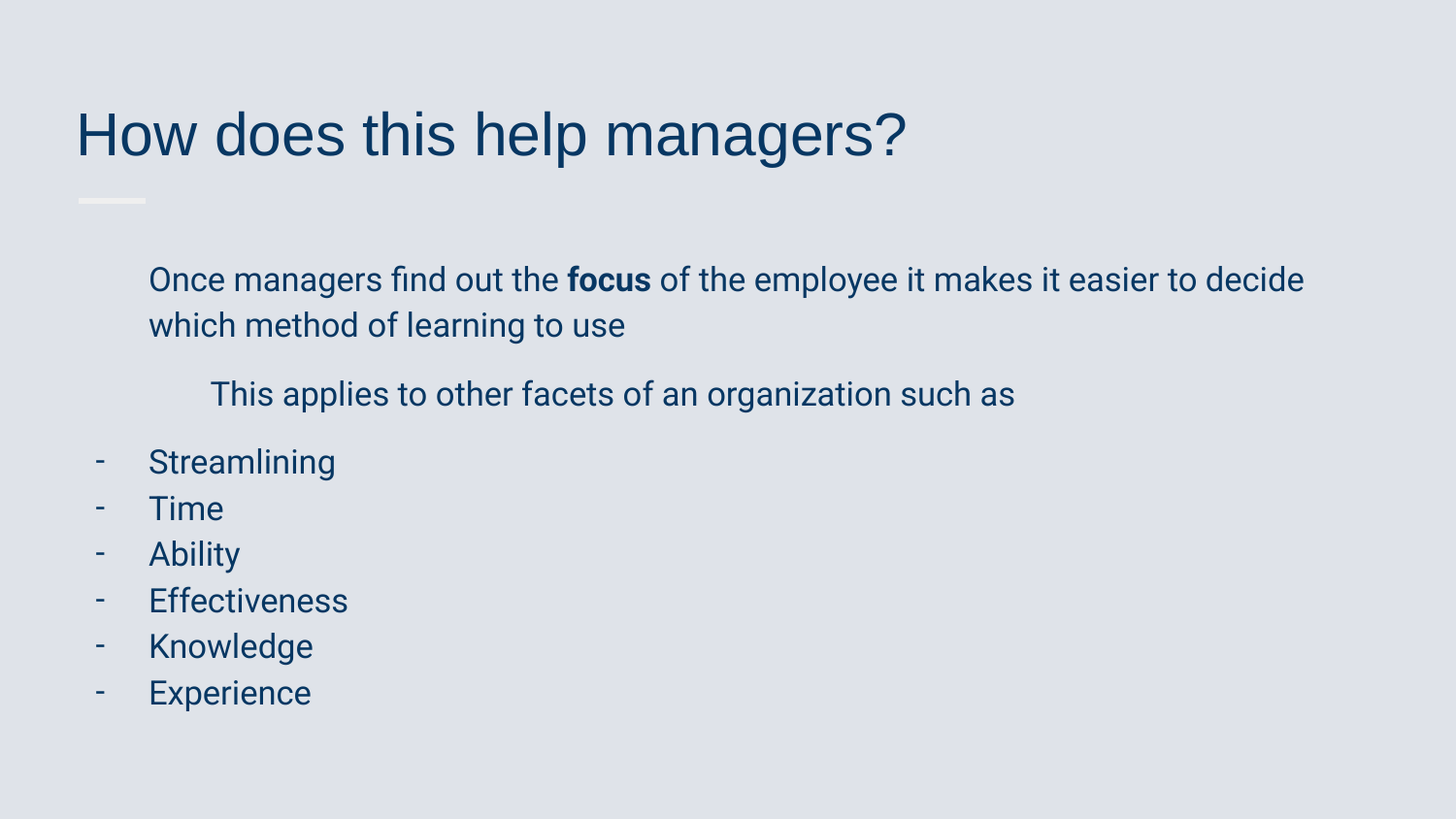

# How does this help managers?
Once managers find out the focus of the employee it makes it easier to decide which method of learning to use
	This applies to other facets of an organization such as
Streamlining
Time
Ability
Effectiveness
Knowledge
Experience